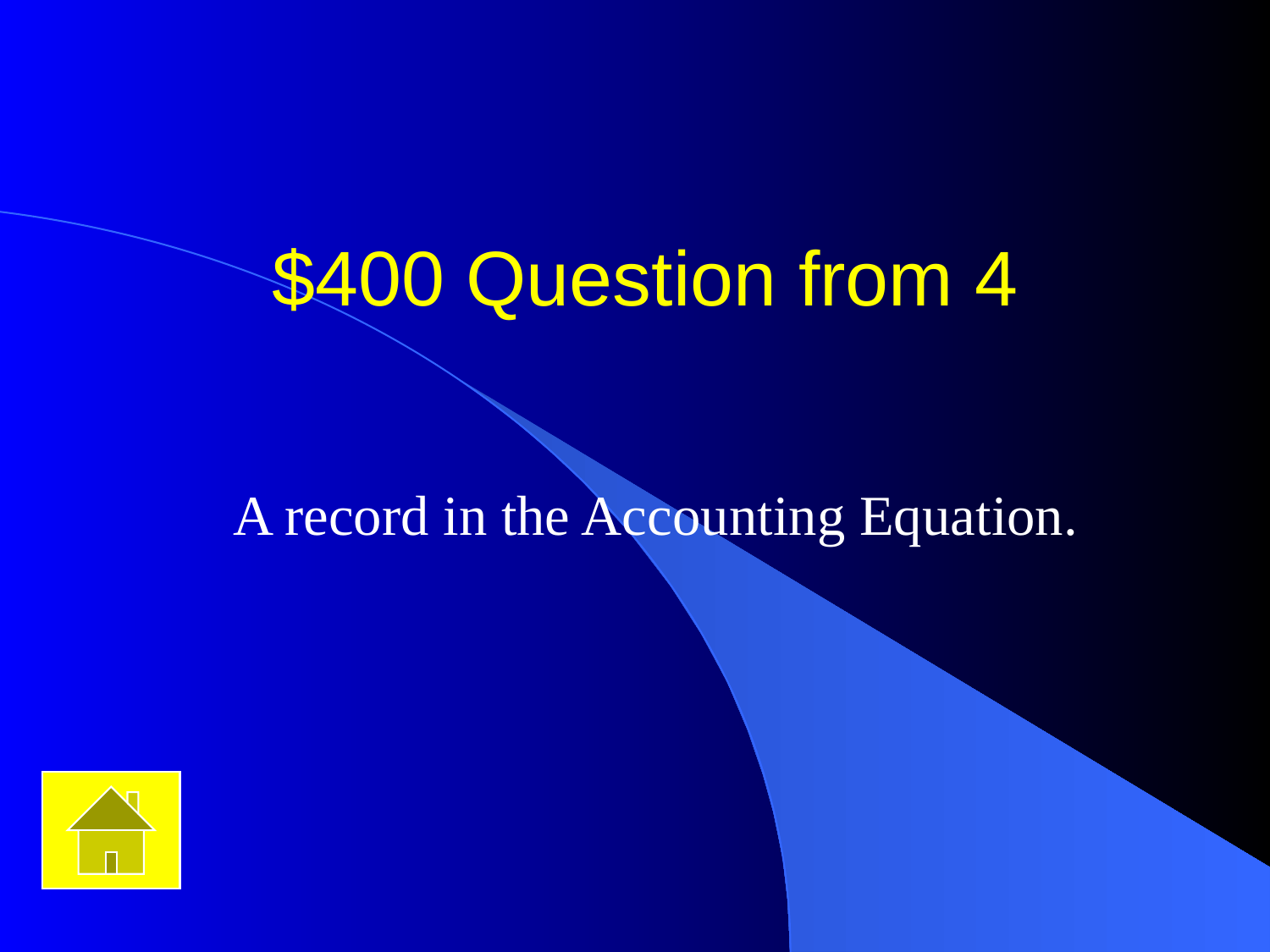

# $400 Question from 4
A record in the Accounting Equation.